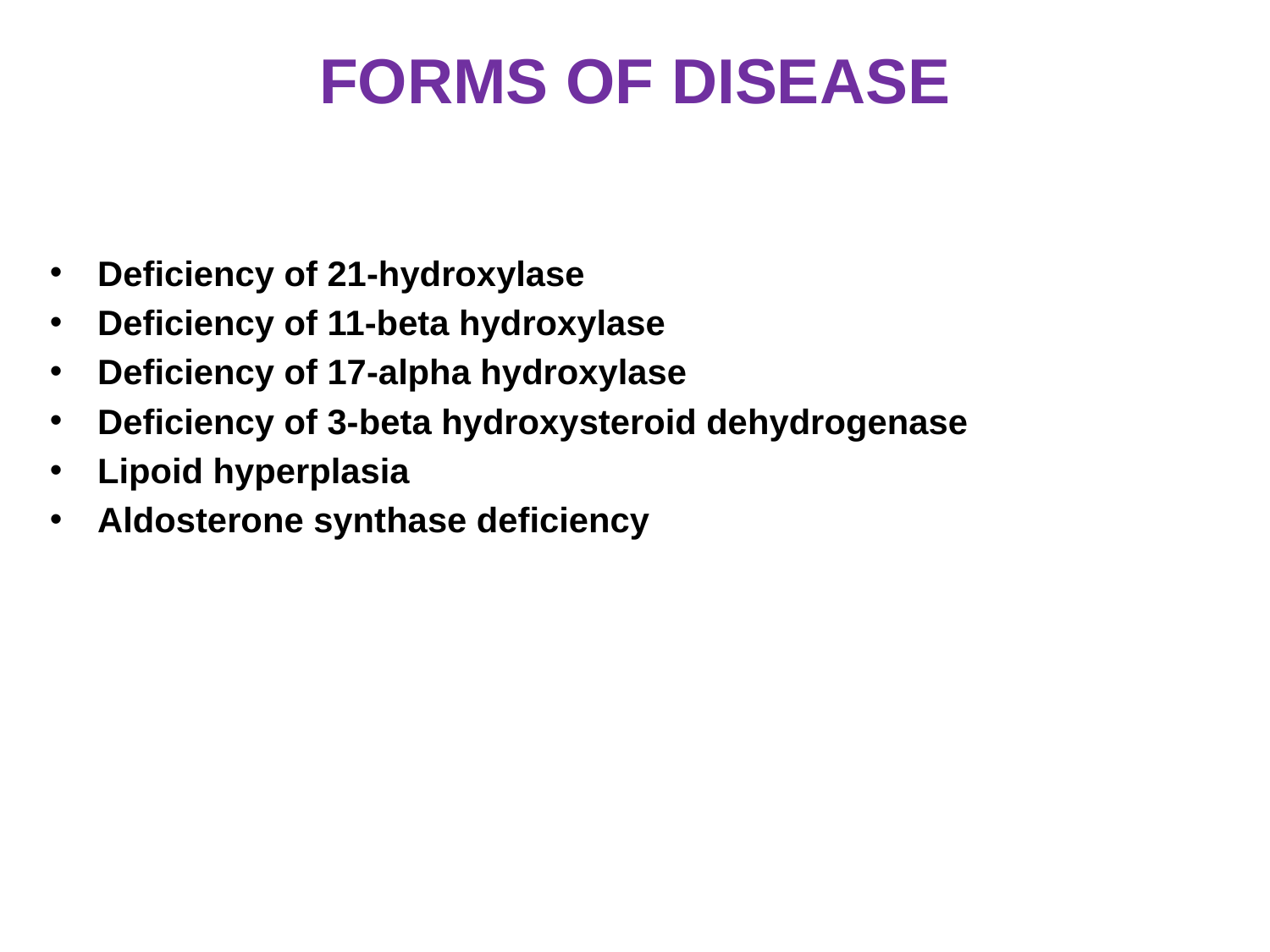

# FORMS OF DISEASE

Deficiency of 21-hydroxylase
Deficiency of 11-beta hydroxylase
Deficiency of 17-alpha hydroxylase
Deficiency of 3-beta hydroxysteroid dehydrogenase
Lipoid hyperplasia
Aldosterone synthase deficiency